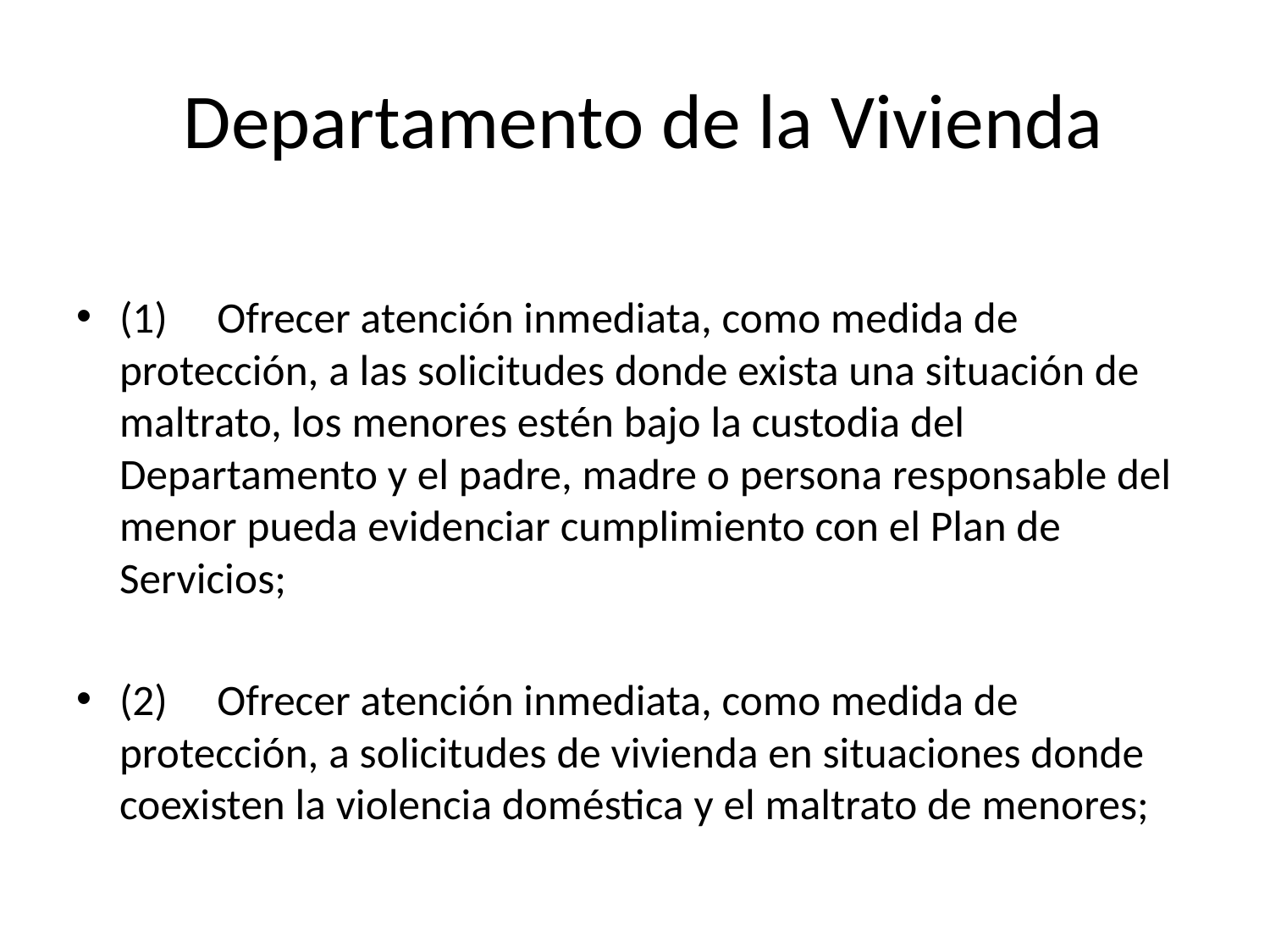

# Departamento de la Vivienda

(1)    	Ofrecer atención inmediata, como medida de protección, a las solicitudes donde exista una situación de maltrato, los menores estén bajo la custodia del Departamento y el padre, madre o persona responsable del menor pueda evidenciar cumplimiento con el Plan de Servicios;

(2)   	Ofrecer atención inmediata, como medida de protección, a solicitudes de vivienda en situaciones donde coexisten la violencia doméstica y el maltrato de menores;